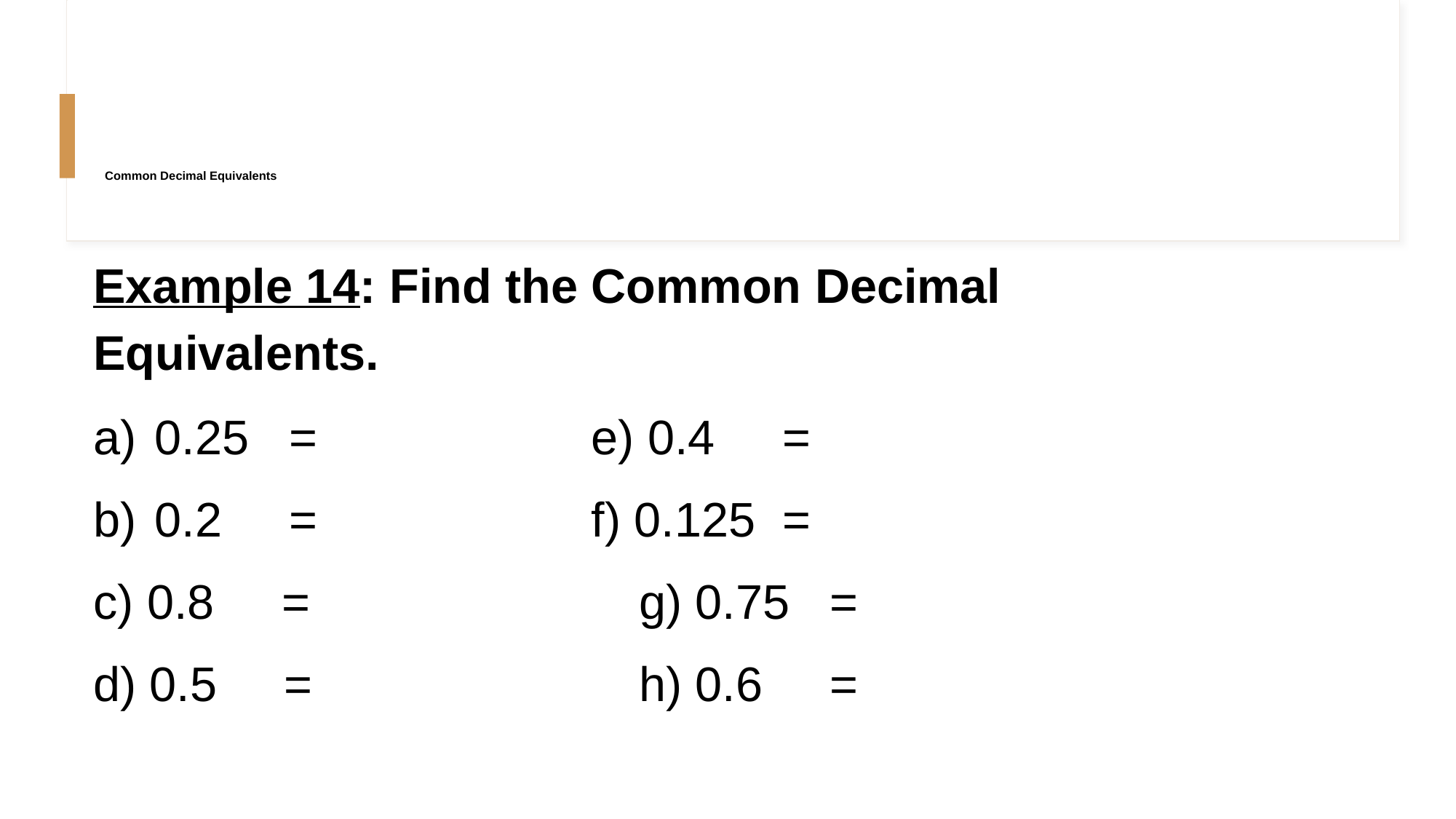

# Common Decimal Equivalents
Example 14: Find the Common Decimal Equivalents.
0.25   = 			e) 0.4     =
0.2     = 			f) 0.125  =
c) 0.8     = 			g) 0.75   =
d) 0.5     = 			h) 0.6     =